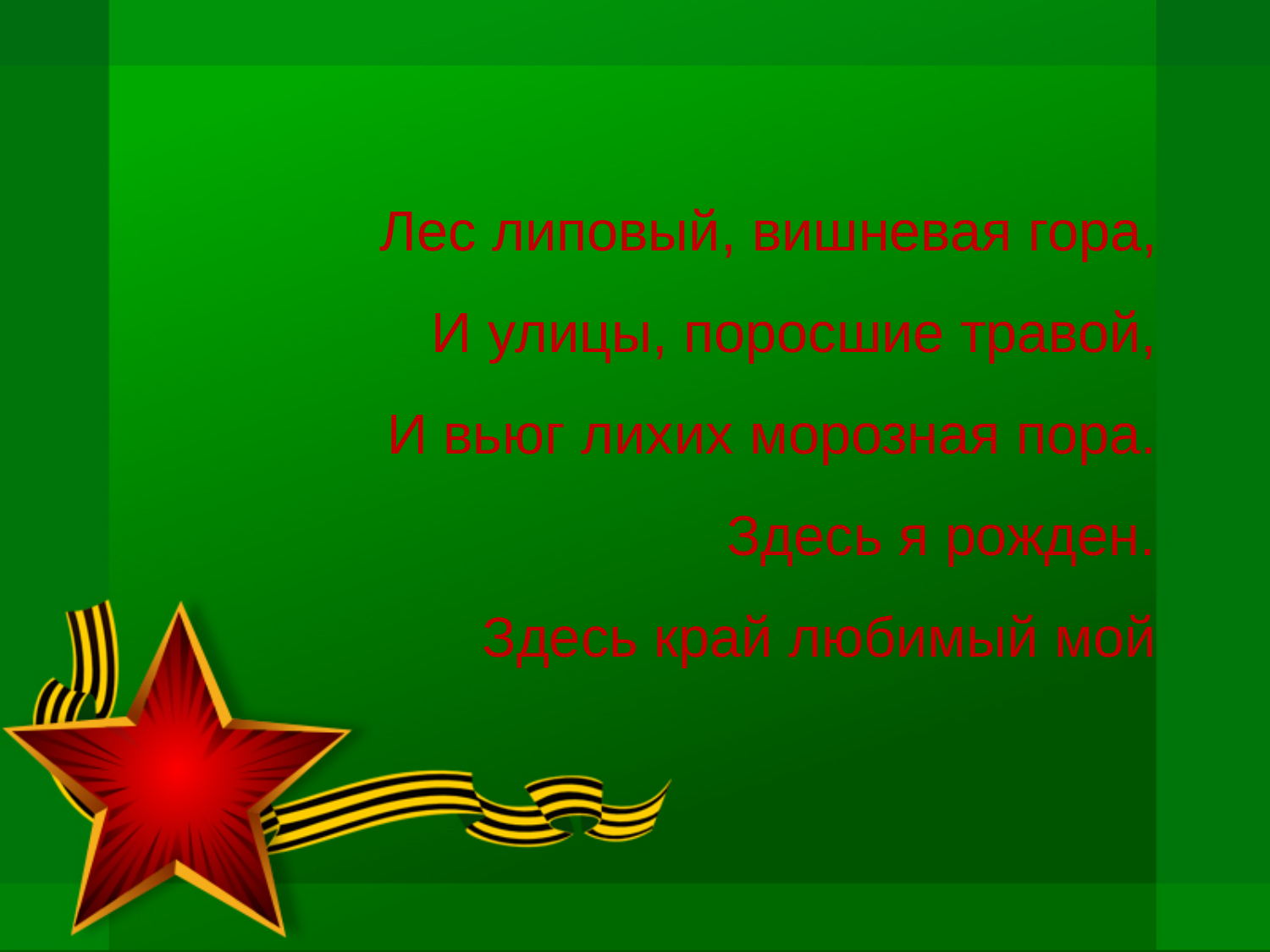

# Лес липовый, вишневая гора, И улицы, поросшие травой, И вьюг лихих морозная пора. Здесь я рожден. Здесь край любимый мой